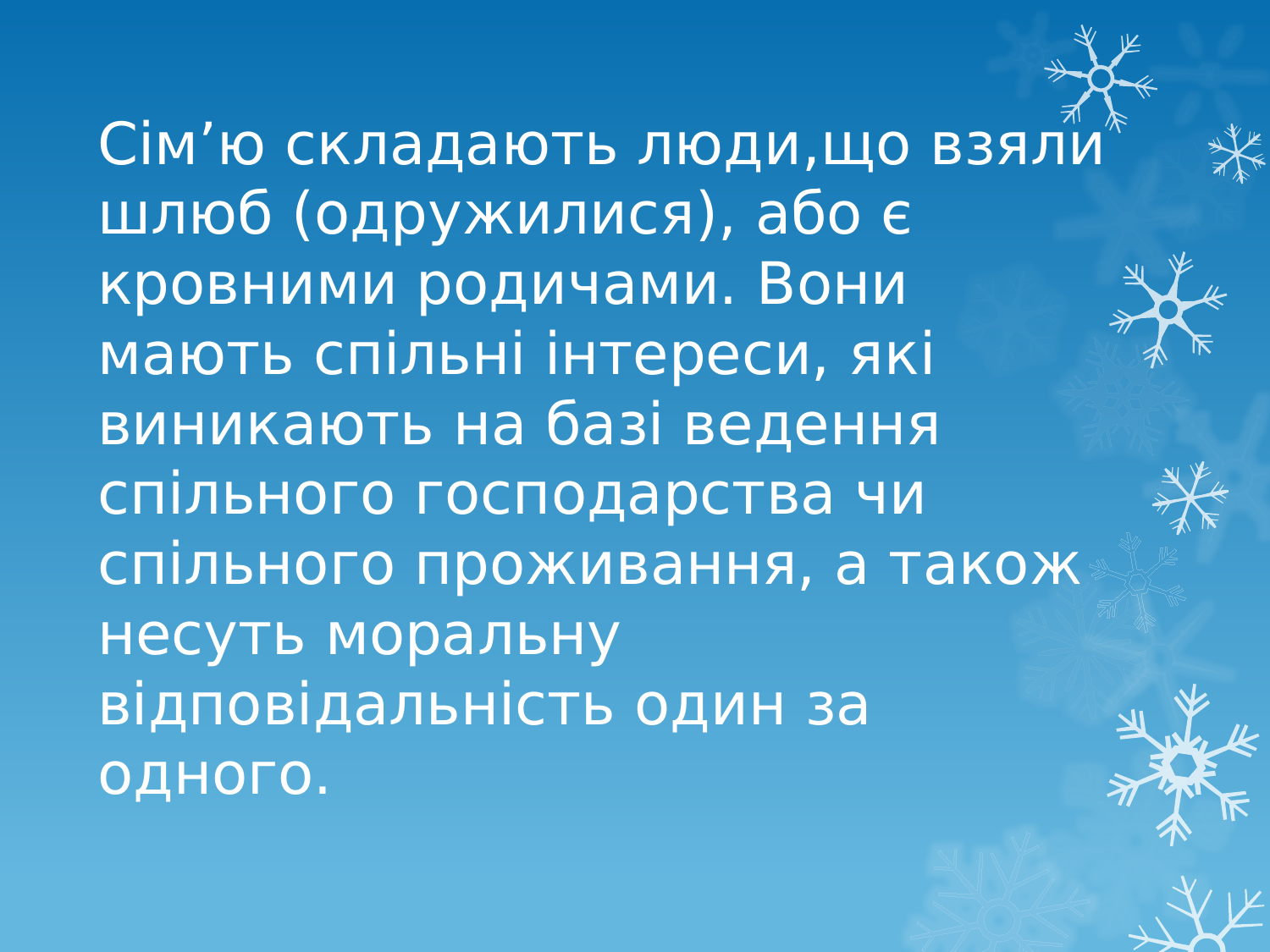

Сім’ю складають люди,що взяли шлюб (одружилися), або є кровними родичами. Вони мають спільні інтереси, які виникають на базі ведення спільного господарства чи спільного проживання, а також несуть моральну відповідальність один за одного.